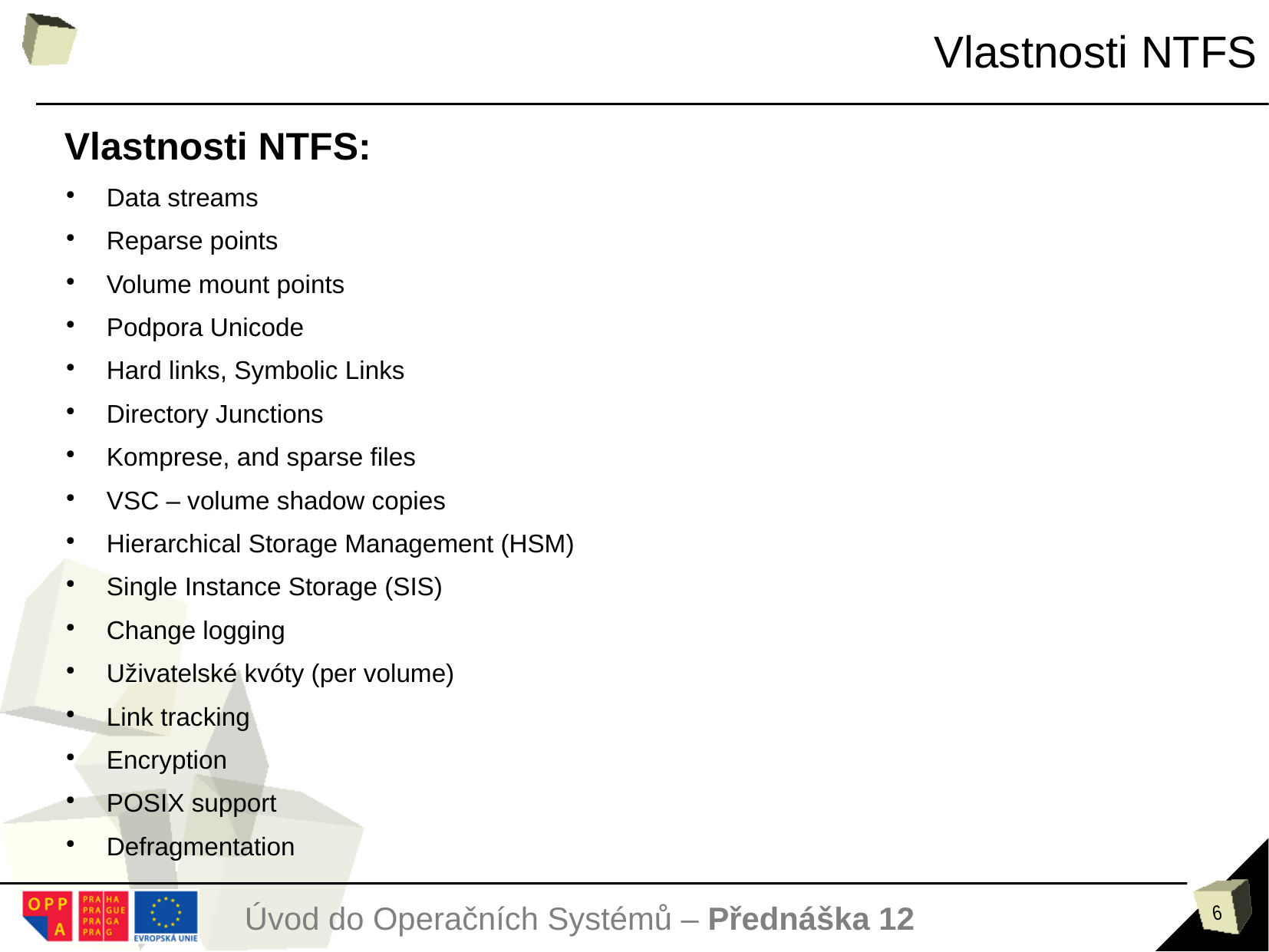

Vlastnosti NTFS

Vlastnosti NTFS:
Data streams
Reparse points
Volume mount points
Podpora Unicode
Hard links, Symbolic Links
Directory Junctions
Komprese, and sparse files
VSC – volume shadow copies
Hierarchical Storage Management (HSM)
Single Instance Storage (SIS)
Change logging
Uživatelské kvóty (per volume)
Link tracking
Encryption
POSIX support
Defragmentation